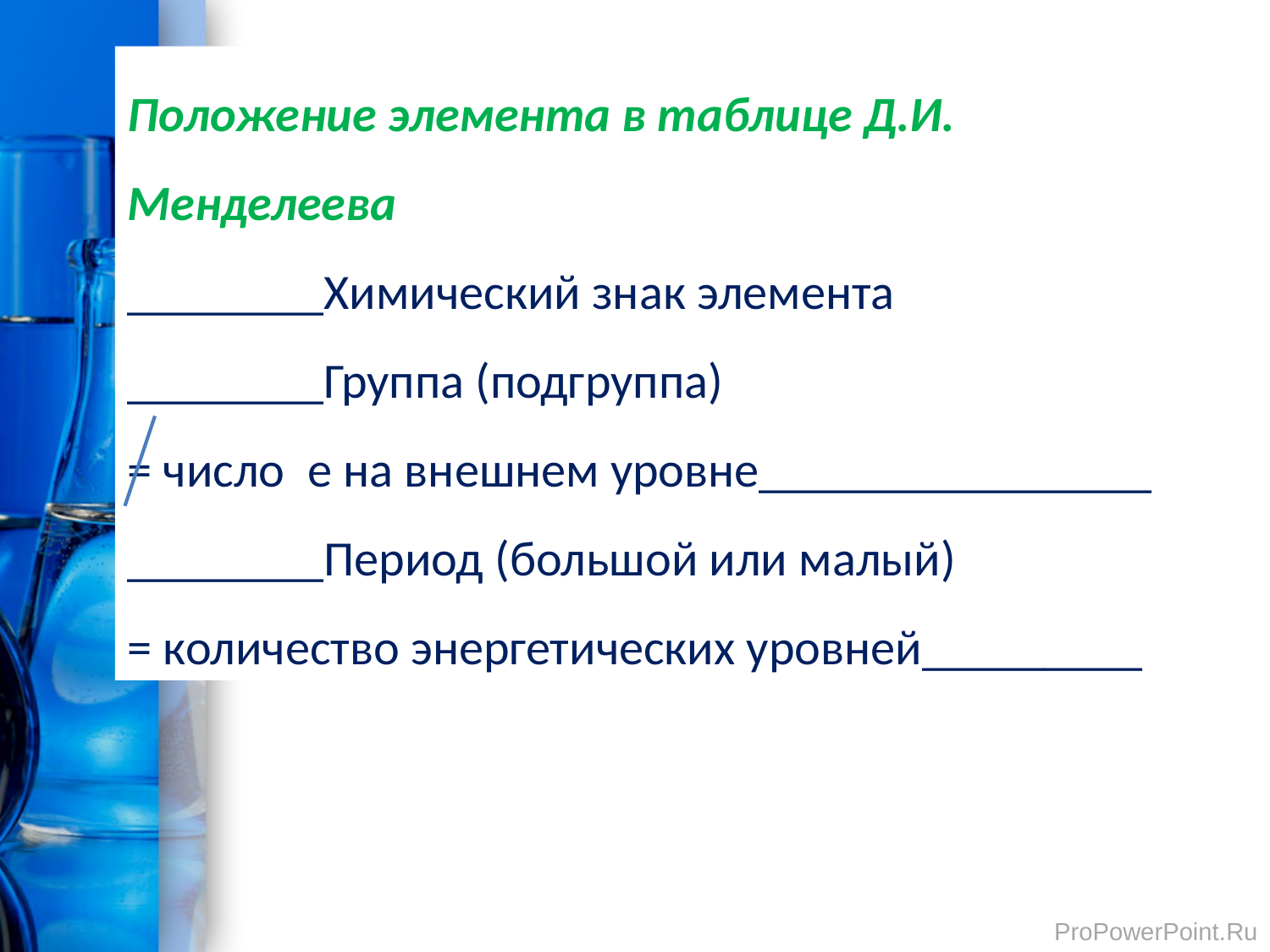

Положение элемента в таблице Д.И. Менделеева
________Химический знак элемента
________Группа (подгруппа)
= число  е на внешнем уровне________________
________Период (большой или малый)
= количество энергетических уровней_________